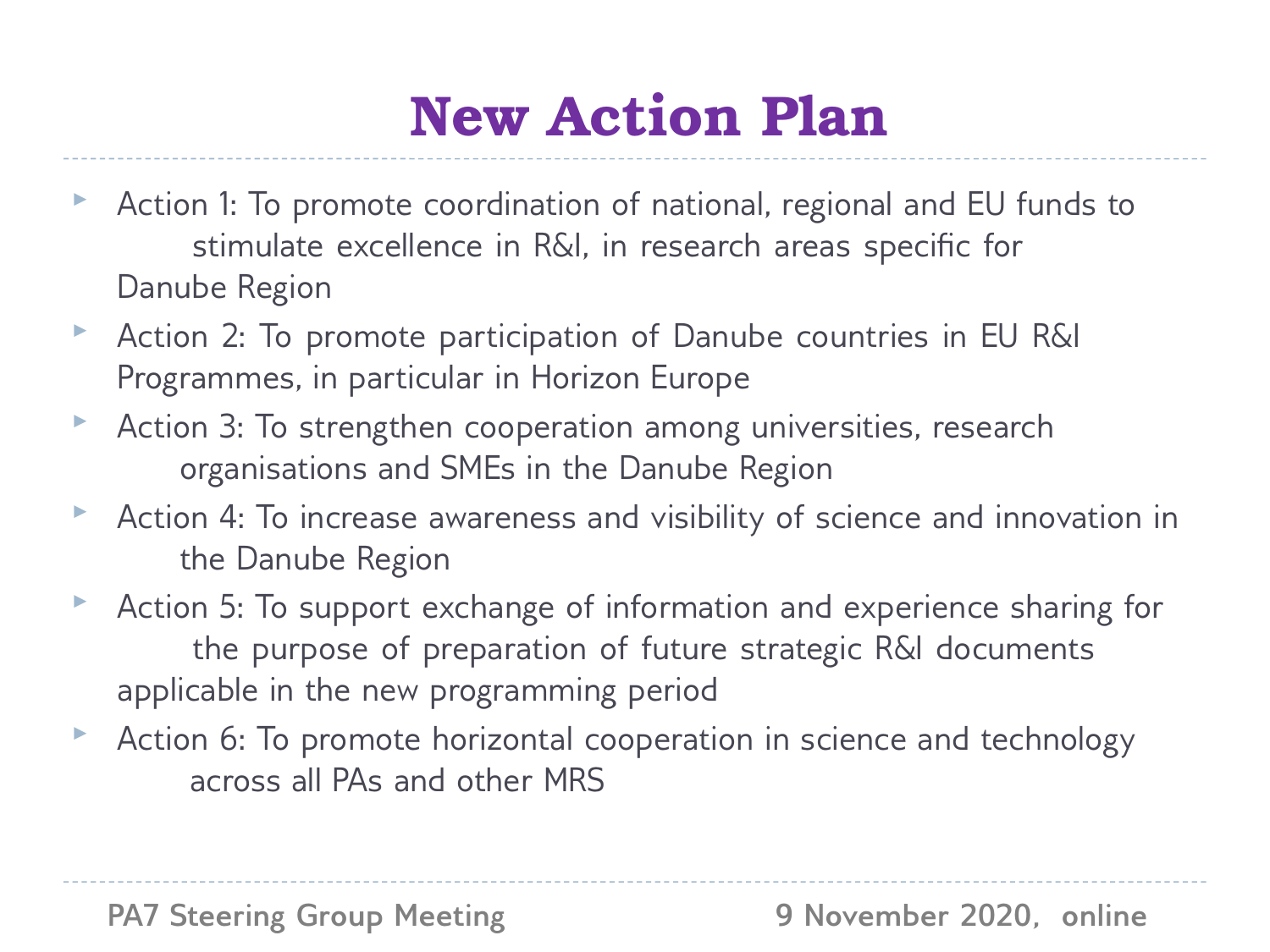

# New Action Plan

Action 1: To promote coordination of national, regional and EU funds to 	         stimulate excellence in R&I, in research areas specific for 		         Danube Region
Action 2: To promote participation of Danube countries in EU R&I 		         Programmes, in particular in Horizon Europe
Action 3: To strengthen cooperation among universities, research 	    	         organisations and SMEs in the Danube Region
Action 4: To increase awareness and visibility of science and innovation in 	         the Danube Region
Action 5: To support exchange of information and experience sharing for 	         the purpose of preparation of future strategic R&I documents 	         applicable in the new programming period
Action 6: To promote horizontal cooperation in science and technology 	          across all PAs and other MRS

PA7 Steering Group Meeting                          9 November 2020,  online